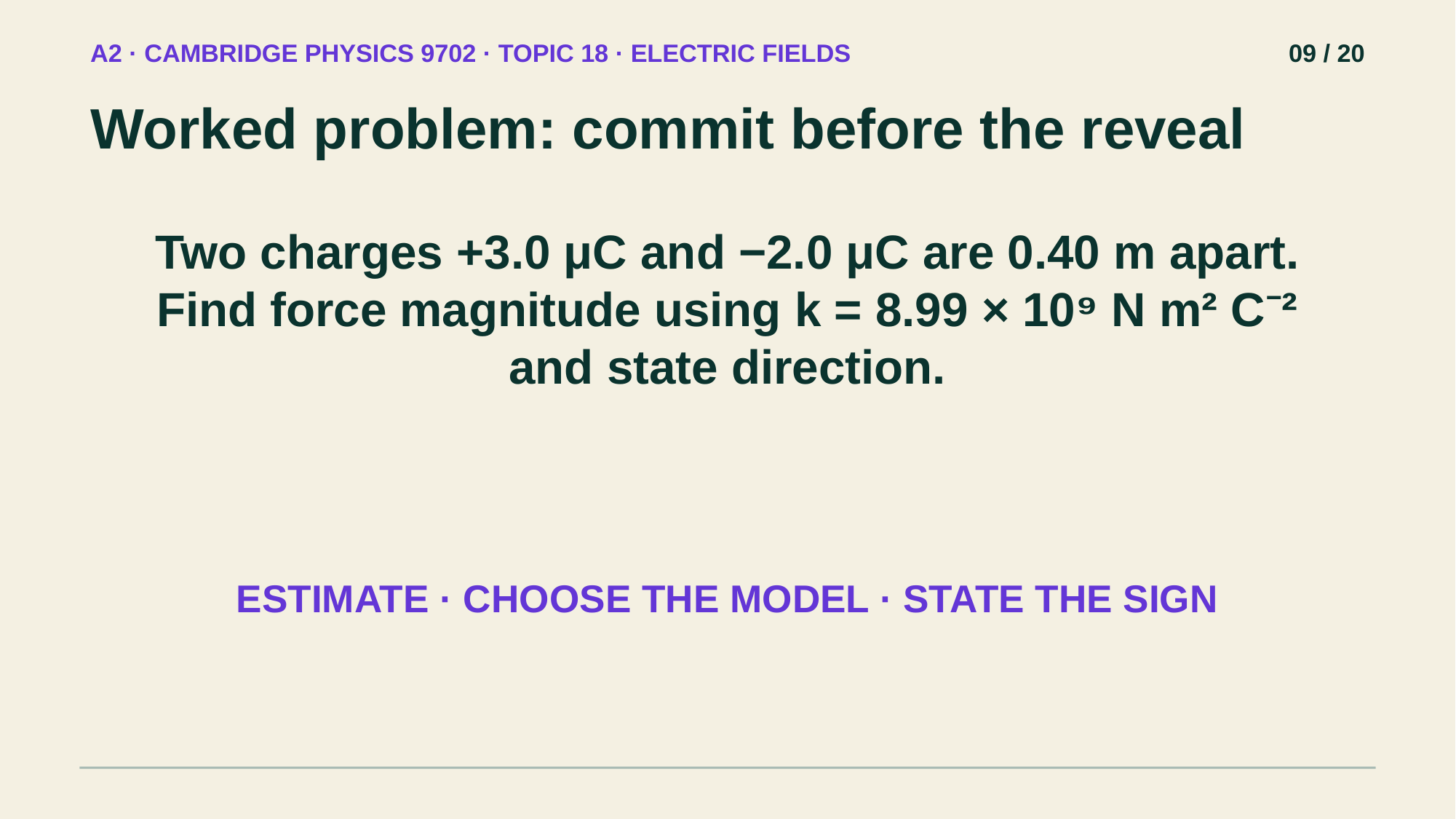

A2 · CAMBRIDGE PHYSICS 9702 · TOPIC 18 · ELECTRIC FIELDS
09 / 20
Worked problem: commit before the reveal
Two charges +3.0 μC and −2.0 μC are 0.40 m apart. Find force magnitude using k = 8.99 × 10⁹ N m² C⁻² and state direction.
ESTIMATE · CHOOSE THE MODEL · STATE THE SIGN